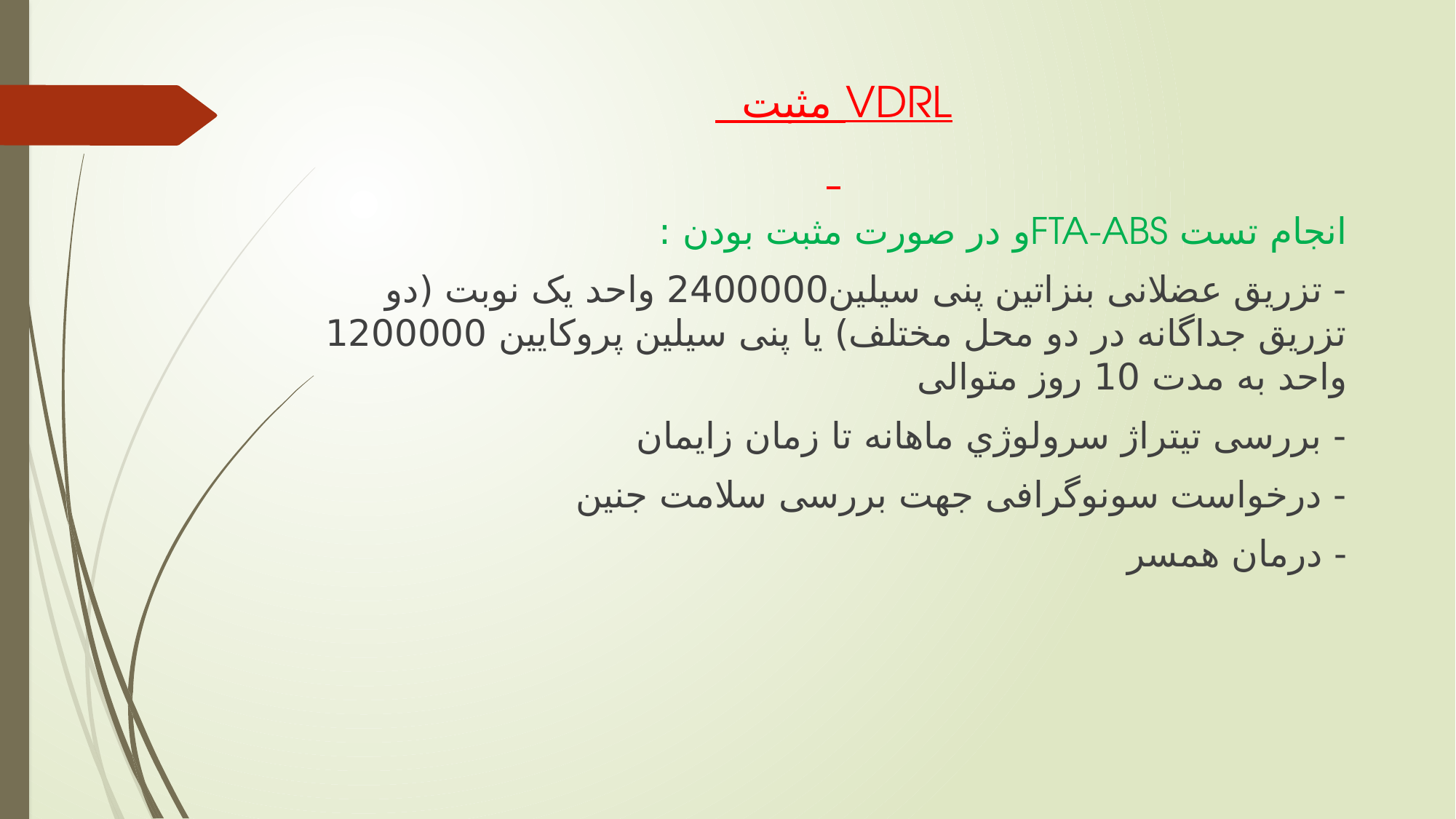

VDRL مثبت

انجام تست FTA-ABSو در صورت مثبت بودن :
- تزريق عضلانی بنزاتین پنی سیلین2400000 واحد يک نوبت (دو تزريق جداگانه در دو محل مختلف) يا پنی سیلین پروكايین 1200000 واحد به مدت 10 روز متوالی
- بررسی تیتراژ سرولوژي ماهانه تا زمان زايمان
- درخواست سونوگرافی جهت بررسی سلامت جنین
- درمان همسر